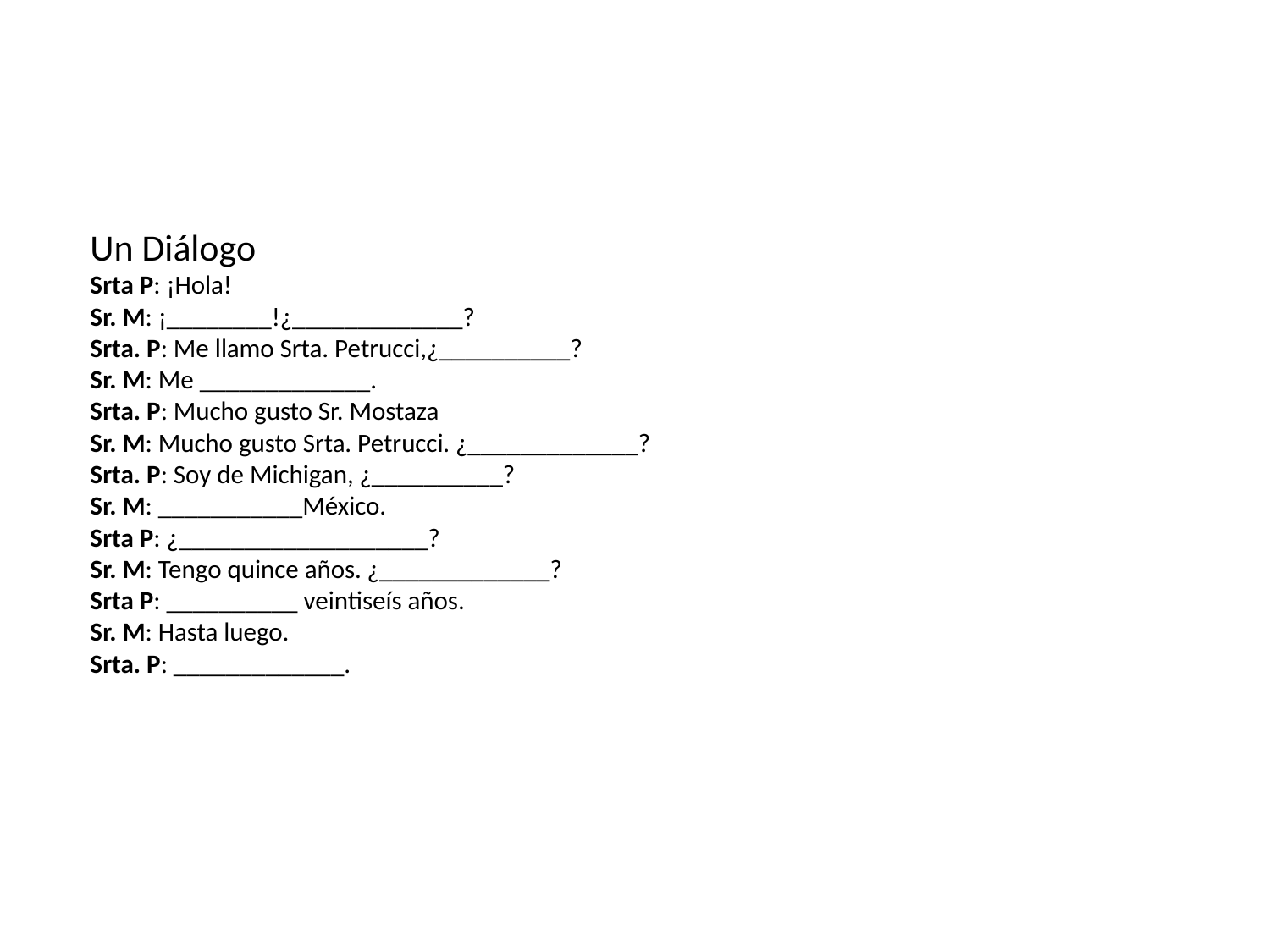

# Un Diálogo Srta P: ¡Hola! Sr. M: ¡________!¿_____________? Srta. P: Me llamo Srta. Petrucci,¿__________? Sr. M: Me _____________. Srta. P: Mucho gusto Sr. Mostaza Sr. M: Mucho gusto Srta. Petrucci. ¿_____________? Srta. P: Soy de Michigan, ¿__________? Sr. M: ___________México. Srta P: ¿___________________? Sr. M: Tengo quince años. ¿_____________? Srta P: __________ veintiseís años. Sr. M: Hasta luego. Srta. P: _____________.